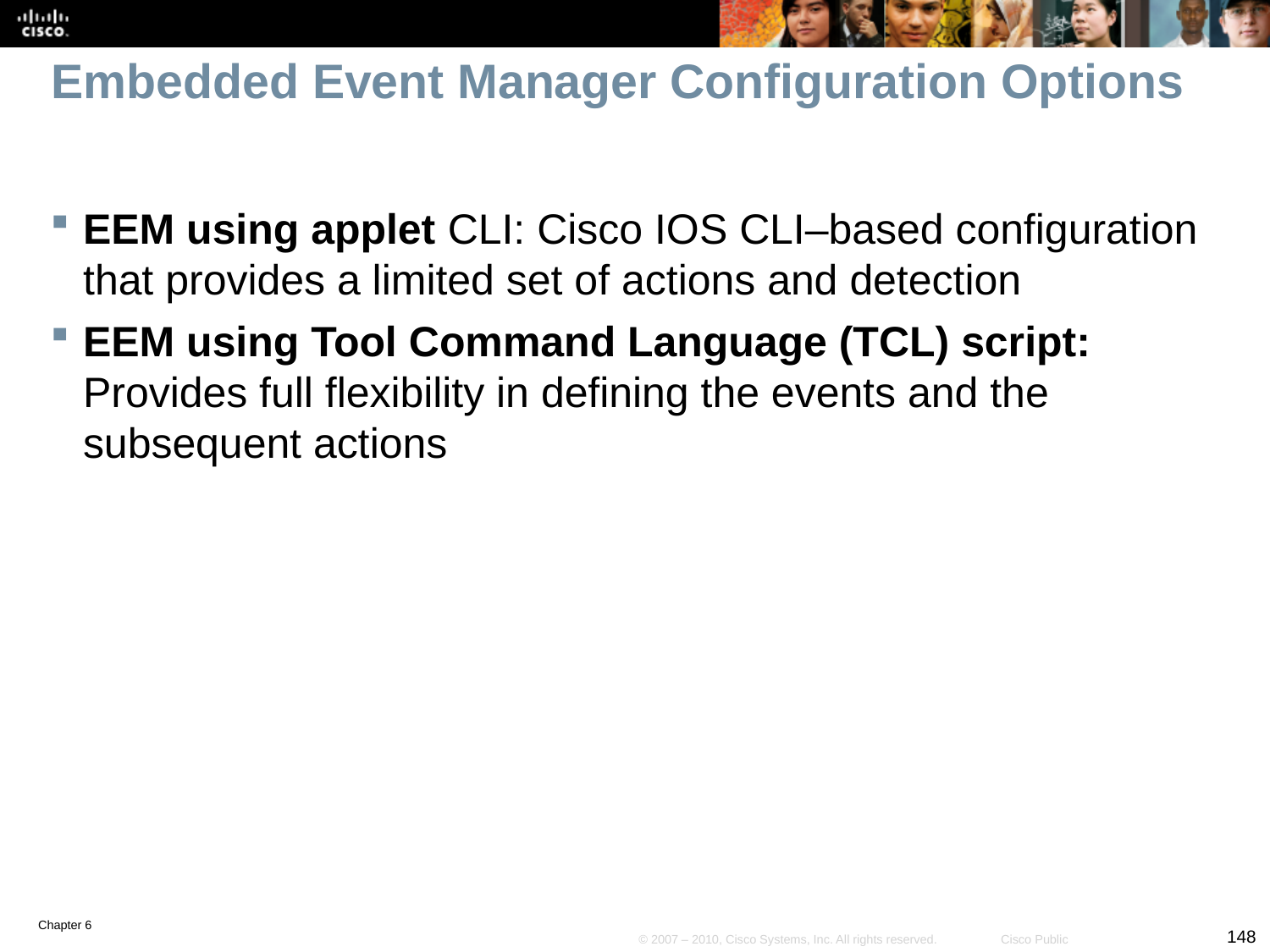

# Embedded Event Manager Configuration Options
EEM using applet CLI: Cisco IOS CLI–based configuration that provides a limited set of actions and detection
EEM using Tool Command Language (TCL) script: Provides full flexibility in defining the events and the subsequent actions